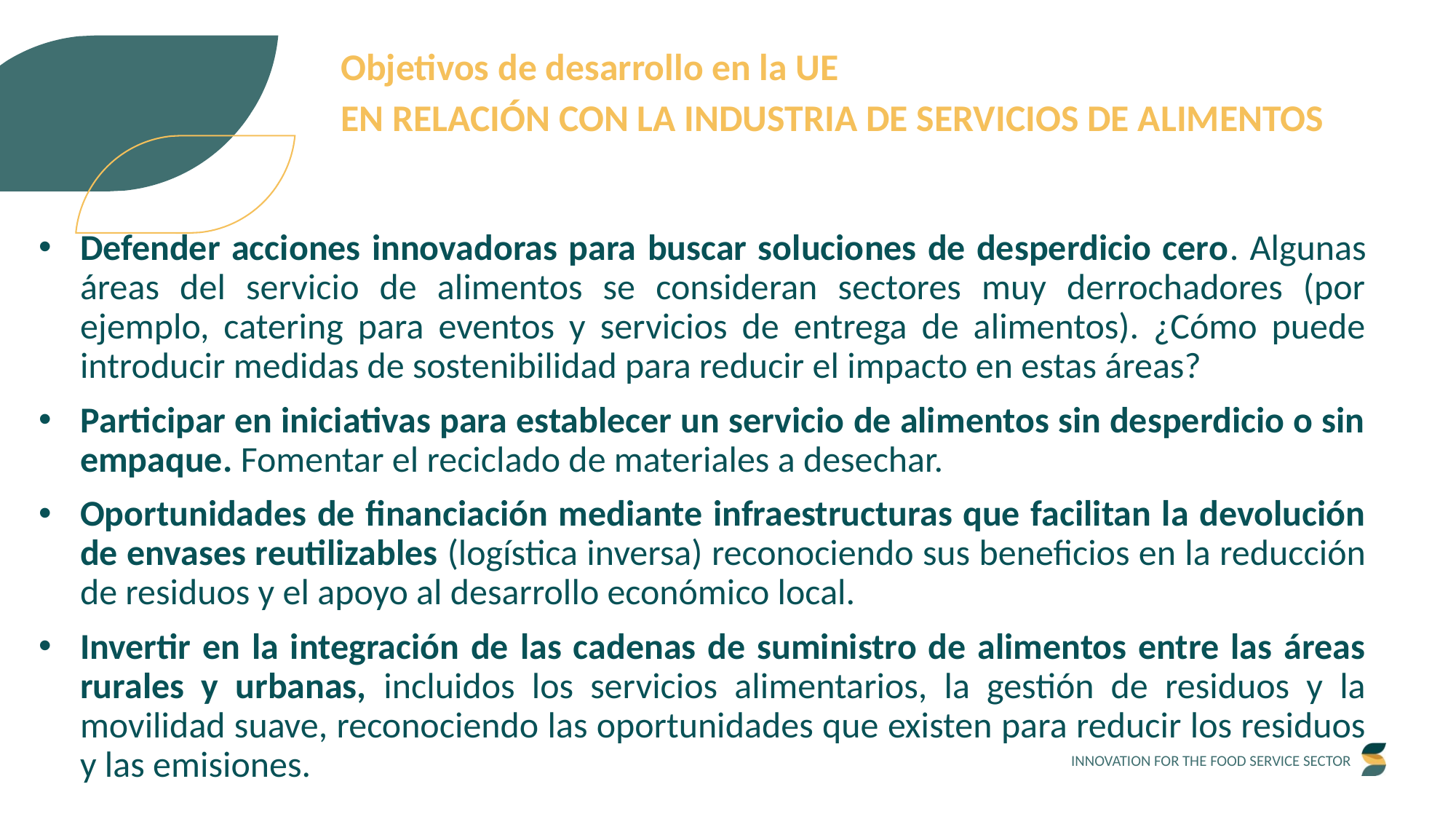

Objetivos de desarrollo en la UE
EN RELACIÓN CON LA INDUSTRIA DE SERVICIOS DE ALIMENTOS
Defender acciones innovadoras para buscar soluciones de desperdicio cero. Algunas áreas del servicio de alimentos se consideran sectores muy derrochadores (por ejemplo, catering para eventos y servicios de entrega de alimentos). ¿Cómo puede introducir medidas de sostenibilidad para reducir el impacto en estas áreas?
Participar en iniciativas para establecer un servicio de alimentos sin desperdicio o sin empaque. Fomentar el reciclado de materiales a desechar.
Oportunidades de financiación mediante infraestructuras que facilitan la devolución de envases reutilizables (logística inversa) reconociendo sus beneficios en la reducción de residuos y el apoyo al desarrollo económico local.
Invertir en la integración de las cadenas de suministro de alimentos entre las áreas rurales y urbanas, incluidos los servicios alimentarios, la gestión de residuos y la movilidad suave, reconociendo las oportunidades que existen para reducir los residuos y las emisiones.